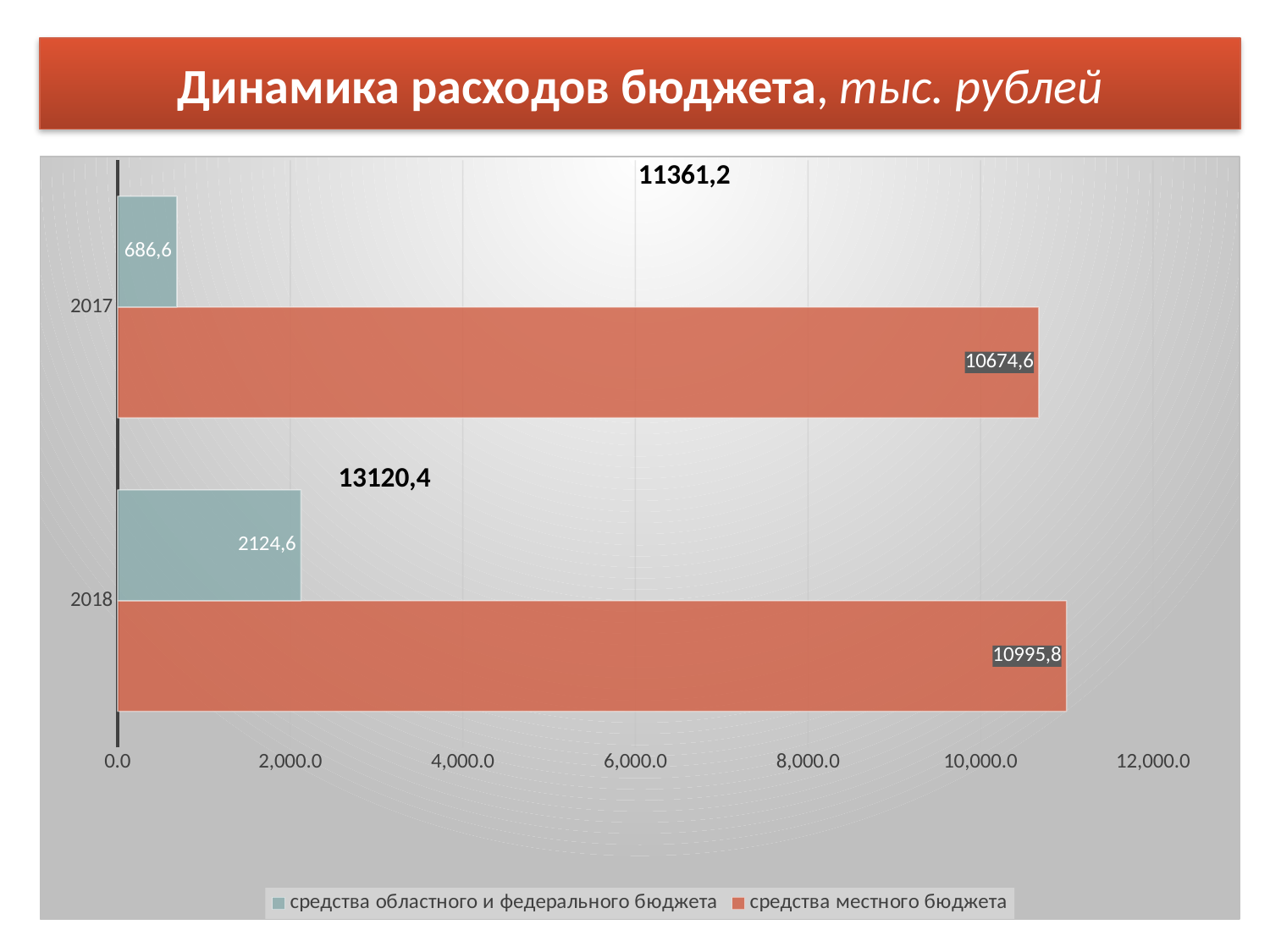

# Динамика расходов бюджета, тыс. рублей
11361,2

### Chart

| Category | средства местного бюджета | средства областного и федерального бюджета |
|---|---|---|
| 2018 | 10995.8 | 2124.6 |
| 2017 | 10674.6 | 686.6 |
13120,4
9